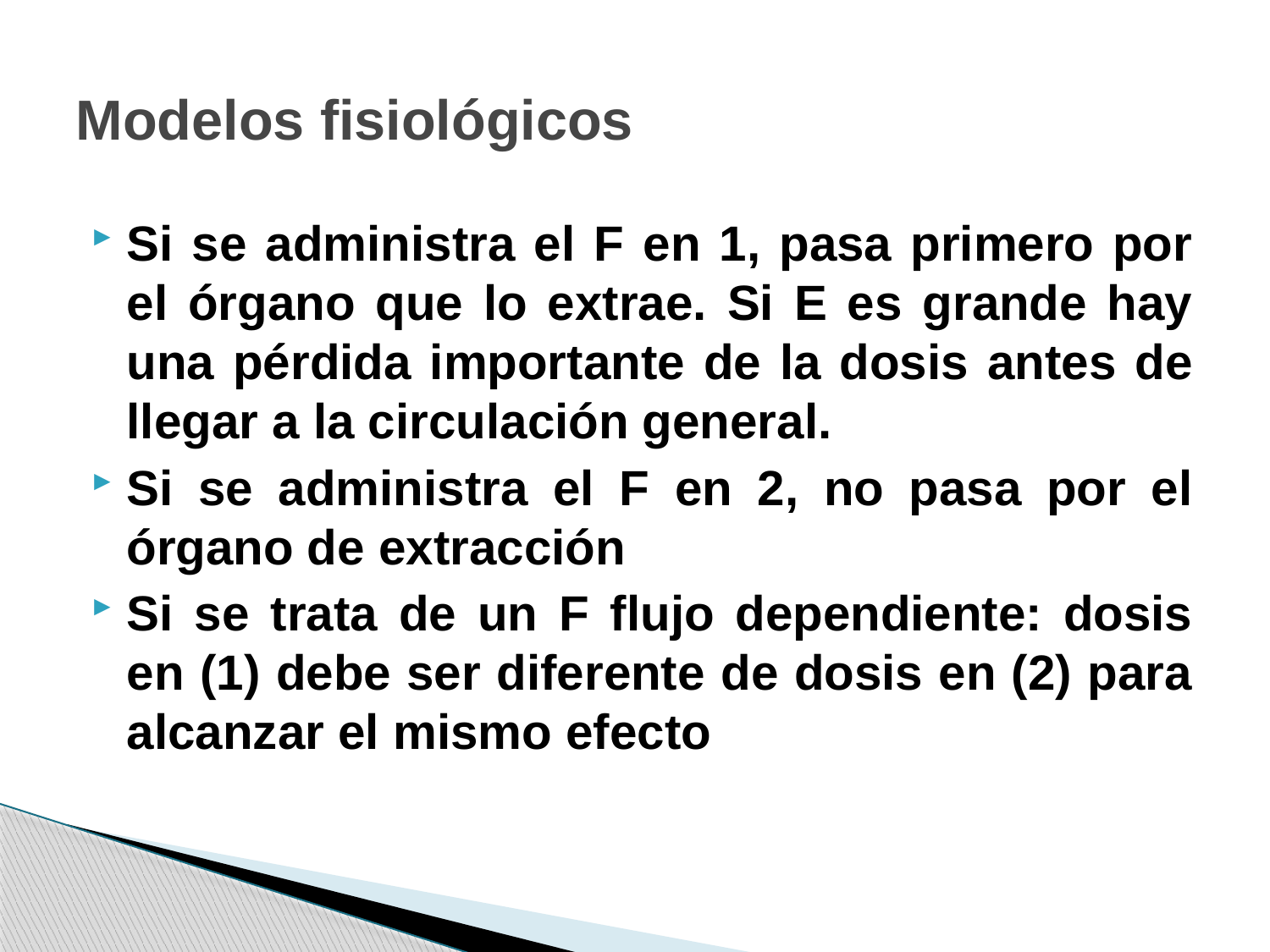

# Modelos fisiológicos
Si se administra el F en 1, pasa primero por el órgano que lo extrae. Si E es grande hay una pérdida importante de la dosis antes de llegar a la circulación general.
Si se administra el F en 2, no pasa por el órgano de extracción
Si se trata de un F flujo dependiente: dosis en (1) debe ser diferente de dosis en (2) para alcanzar el mismo efecto